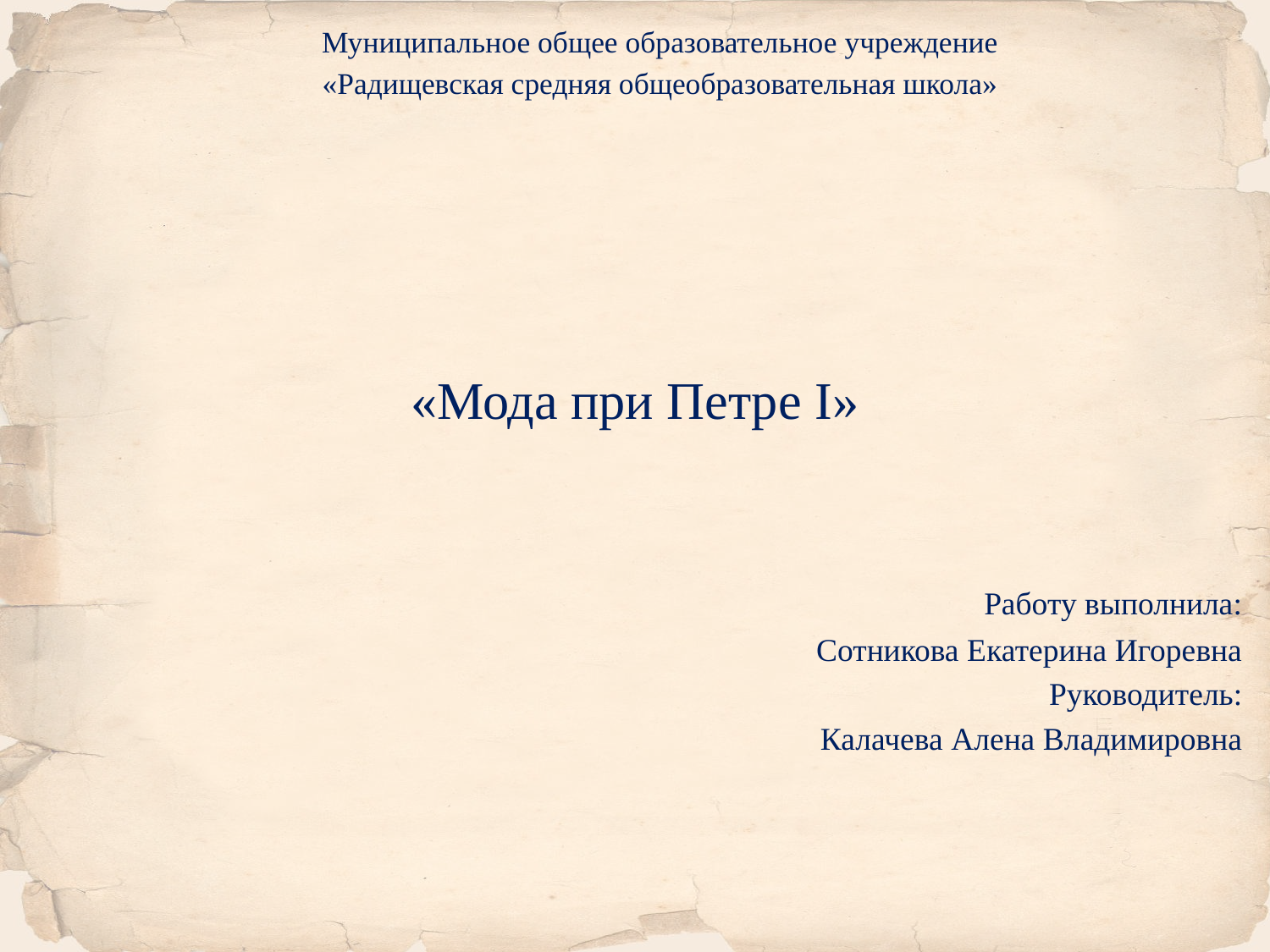

Муниципальное общее образовательное учреждение
 «Радищевская средняя общеобразовательная школа»

# «Мода при Петре I»
 Работу выполнила:
Сотникова Екатерина Игоревна
 Руководитель:
Калачева Алена Владимировна